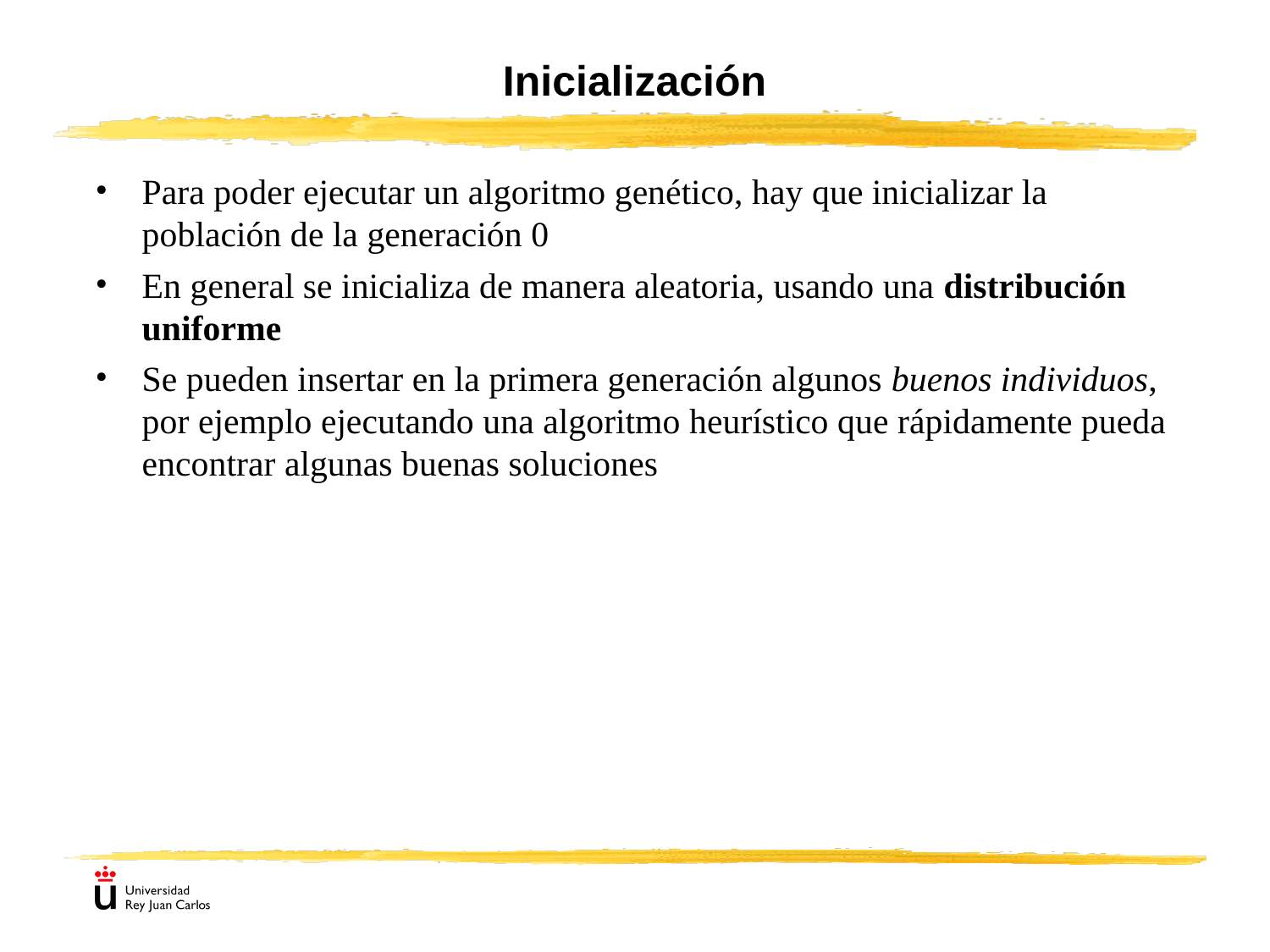

# Inicialización
Para poder ejecutar un algoritmo genético, hay que inicializar la población de la generación 0
En general se inicializa de manera aleatoria, usando una distribución uniforme
Se pueden insertar en la primera generación algunos buenos individuos, por ejemplo ejecutando una algoritmo heurístico que rápidamente pueda encontrar algunas buenas soluciones